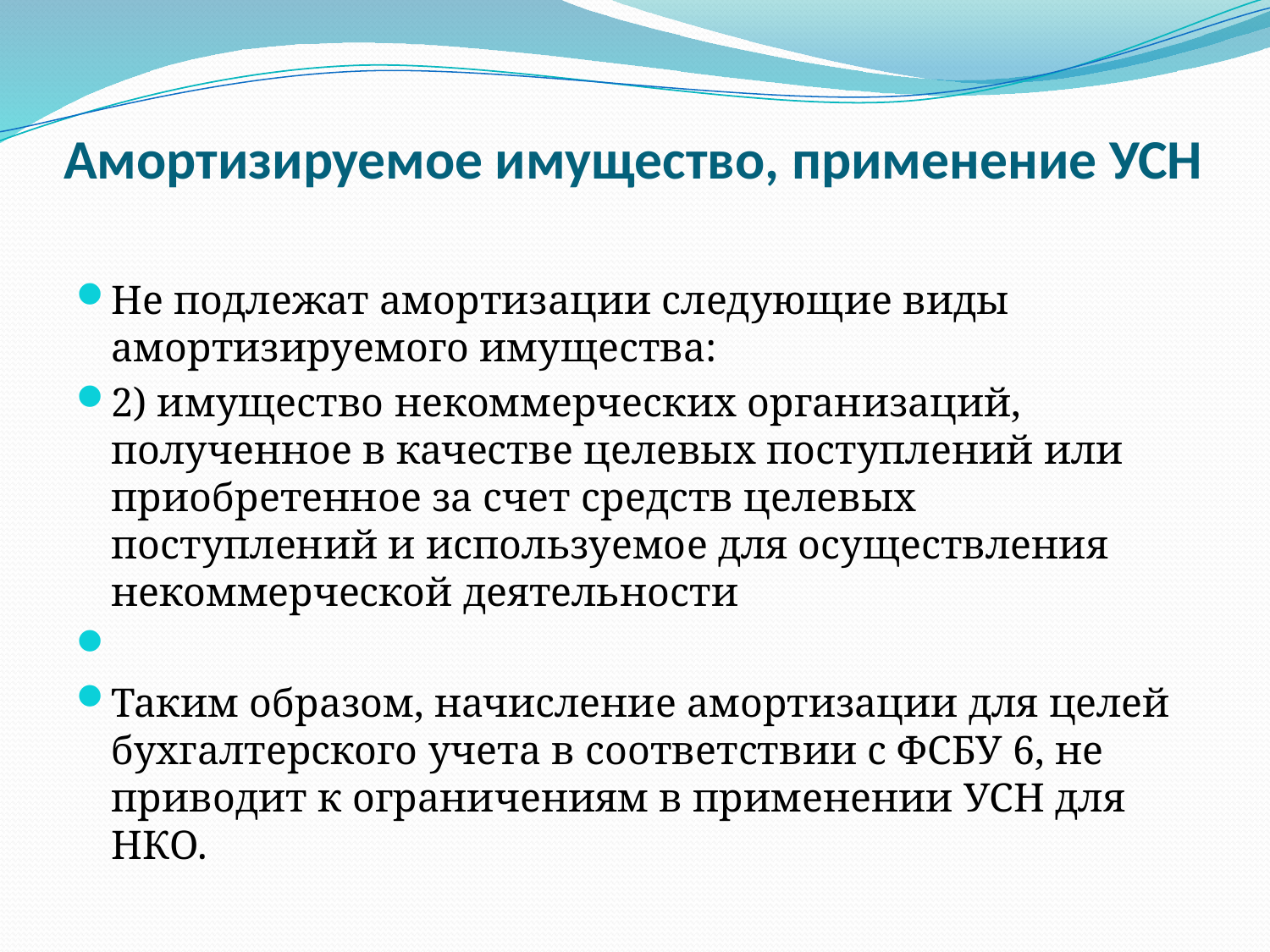

# Амортизируемое имущество, применение УСН
Не подлежат амортизации следующие виды амортизируемого имущества:
2) имущество некоммерческих организаций, полученное в качестве целевых поступлений или приобретенное за счет средств целевых поступлений и используемое для осуществления некоммерческой деятельности

Таким образом, начисление амортизации для целей бухгалтерского учета в соответствии с ФСБУ 6, не приводит к ограничениям в применении УСН для НКО.